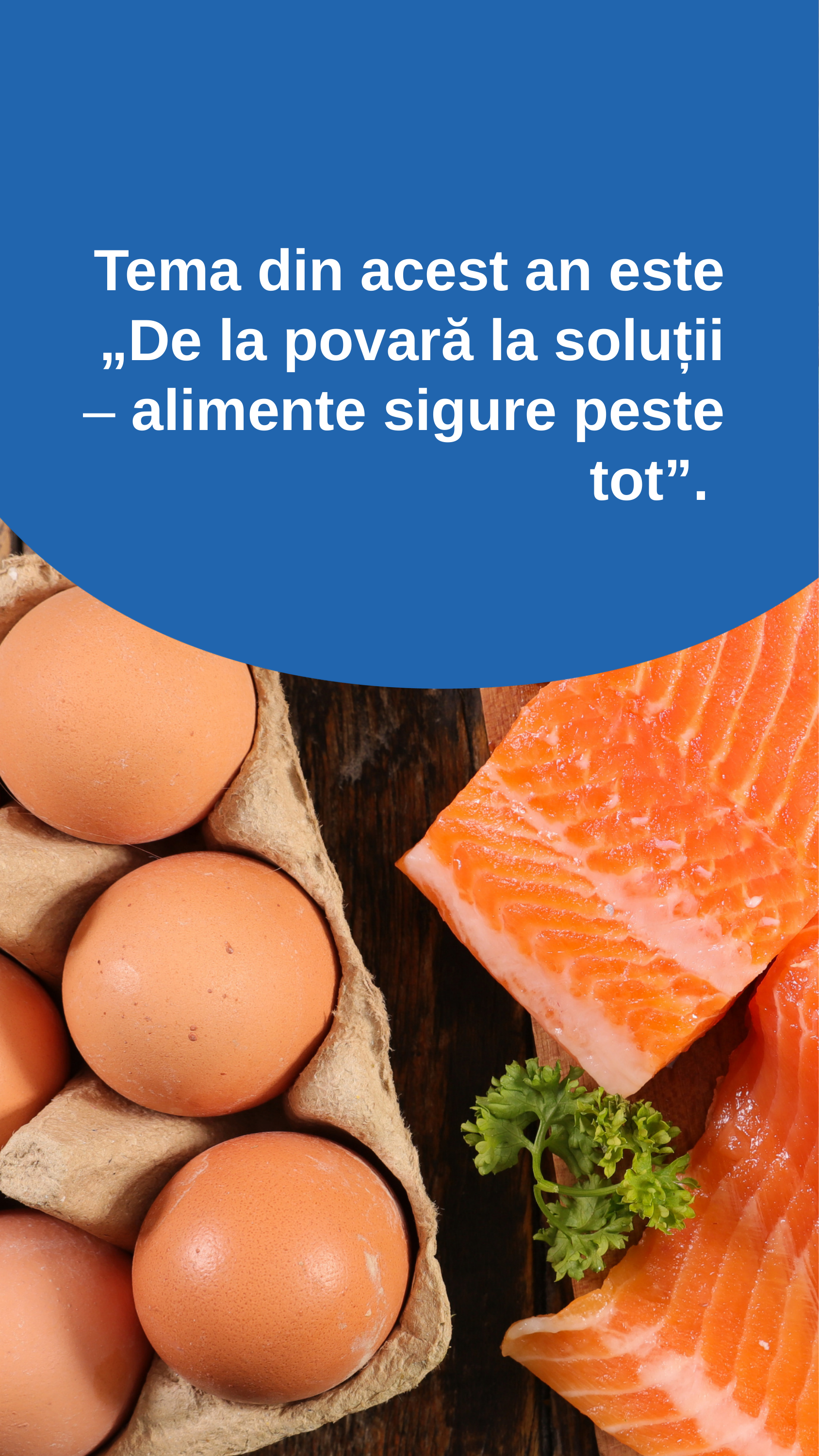

Tema din acest an este „De la povară la soluții – alimente sigure peste tot”.